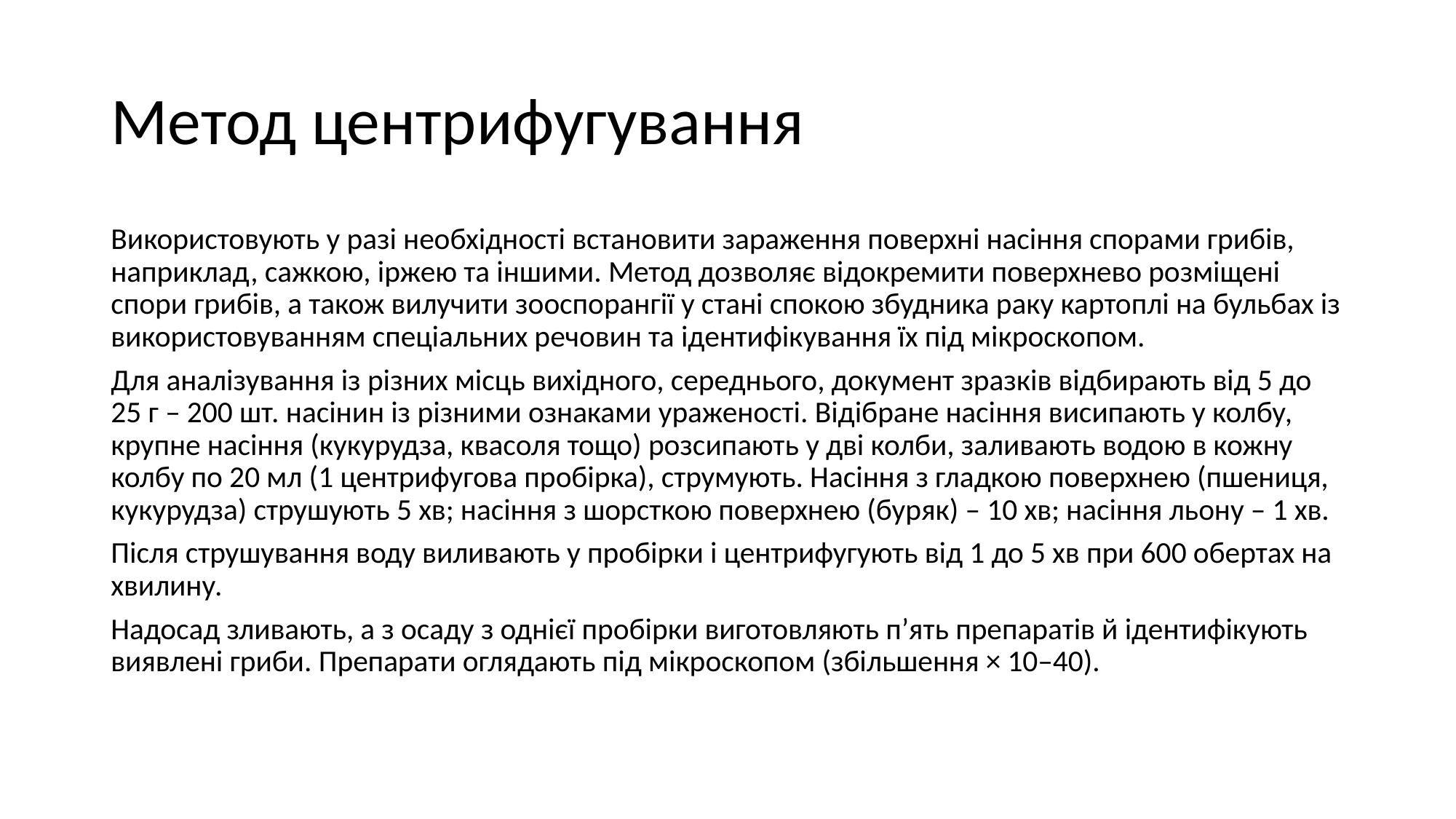

# Метод центрифугування
Використовують у разі необхідності встановити зараження поверхні насіння спорами грибів, наприклад, сажкою, іржею та іншими. Метод дозволяє відокремити поверхнево розміщені спори грибів, а також вилучити зооспорангії у стані спокою збудника раку картоплі на бульбах із використовуванням спеціальних речовин та ідентифікування їх під мікроскопом.
Для аналізування із різних місць вихідного, середнього, документ зразків відбирають від 5 до 25 г – 200 шт. насінин із різними ознаками ураженості. Відібране насіння висипають у колбу, крупне насіння (кукурудза, квасоля тощо) розсипають у дві колби, заливають водою в кожну колбу по 20 мл (1 центрифугова пробірка), струмують. Насіння з гладкою поверхнею (пшениця, кукурудза) струшують 5 хв; насіння з шорсткою поверхнею (буряк) – 10 хв; насіння льону – 1 хв.
Після струшування воду виливають у пробірки і центрифугують від 1 до 5 хв при 600 обертах на хвилину.
Надосад зливають, а з осаду з однієї пробірки виготовляють п’ять препаратів й ідентифікують виявлені гриби. Препарати оглядають під мікроскопом (збільшення × 10–40).